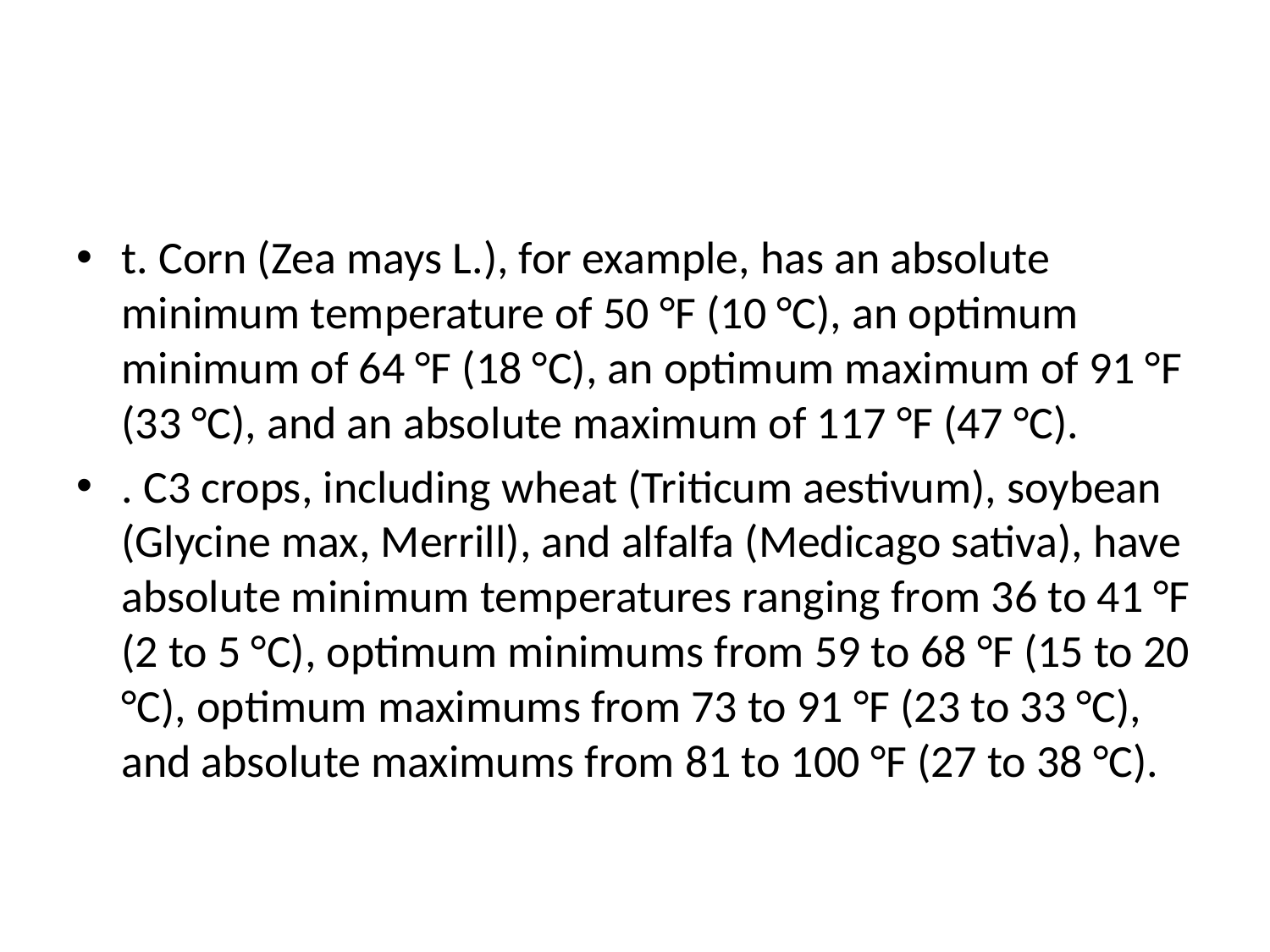

#
t. Corn (Zea mays L.), for example, has an absolute minimum temperature of 50 °F (10 °C), an optimum minimum of 64 °F (18 °C), an optimum maximum of 91 °F (33 °C), and an absolute maximum of 117 °F (47 °C).
. C3 crops, including wheat (Triticum aestivum), soybean (Glycine max, Merrill), and alfalfa (Medicago sativa), have absolute minimum temperatures ranging from 36 to 41 °F (2 to 5 °C), optimum minimums from 59 to 68 °F (15 to 20 °C), optimum maximums from 73 to 91 °F (23 to 33 °C), and absolute maximums from 81 to 100 °F (27 to 38 °C).